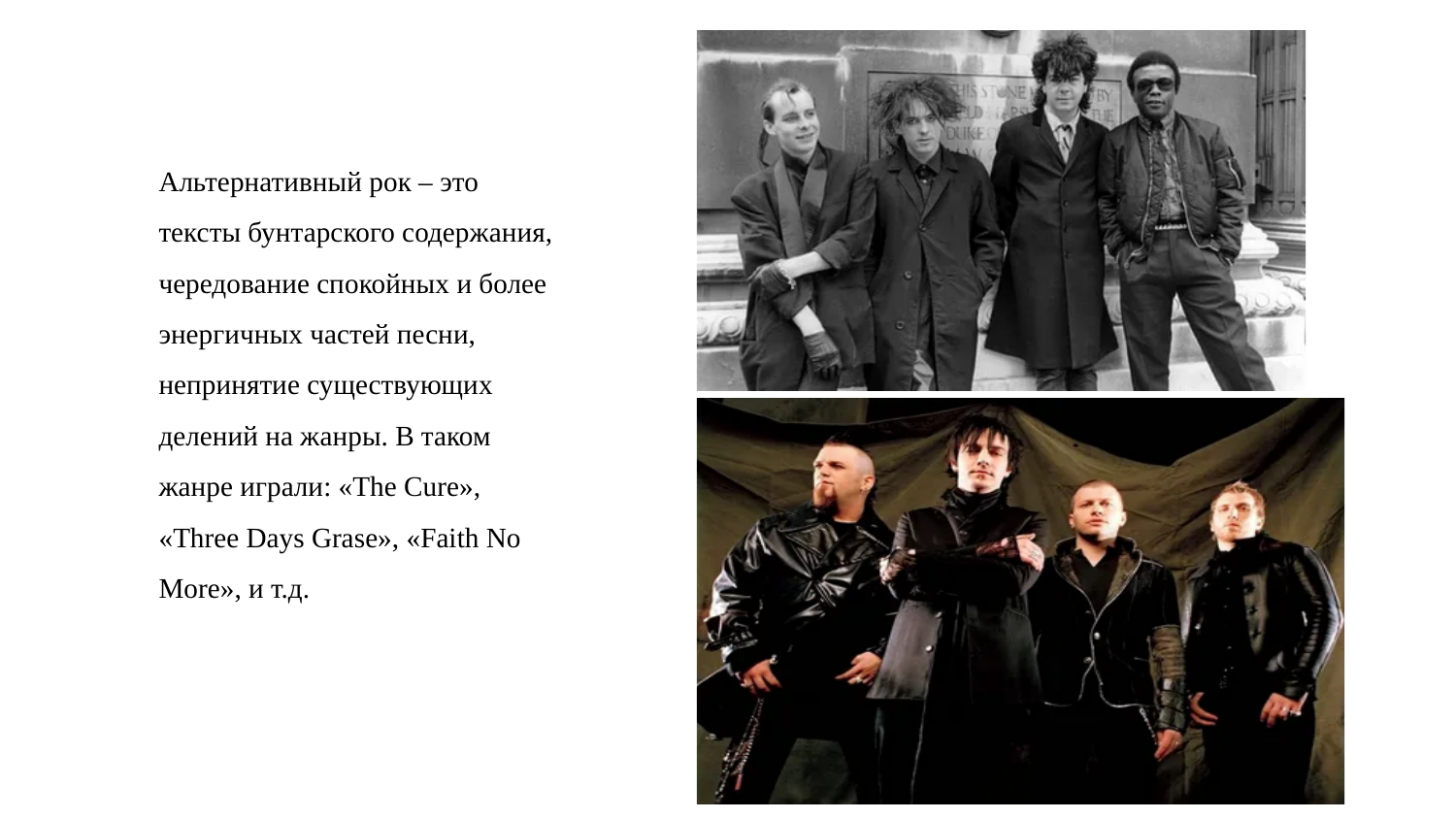

Альтернативный рок – это тексты бунтарского содержания, чередование спокойных и более энергичных частей песни, непринятие существующих делений на жанры. В таком жанре играли: «The Cure», «Three Days Grase», «Faith No More», и т.д.